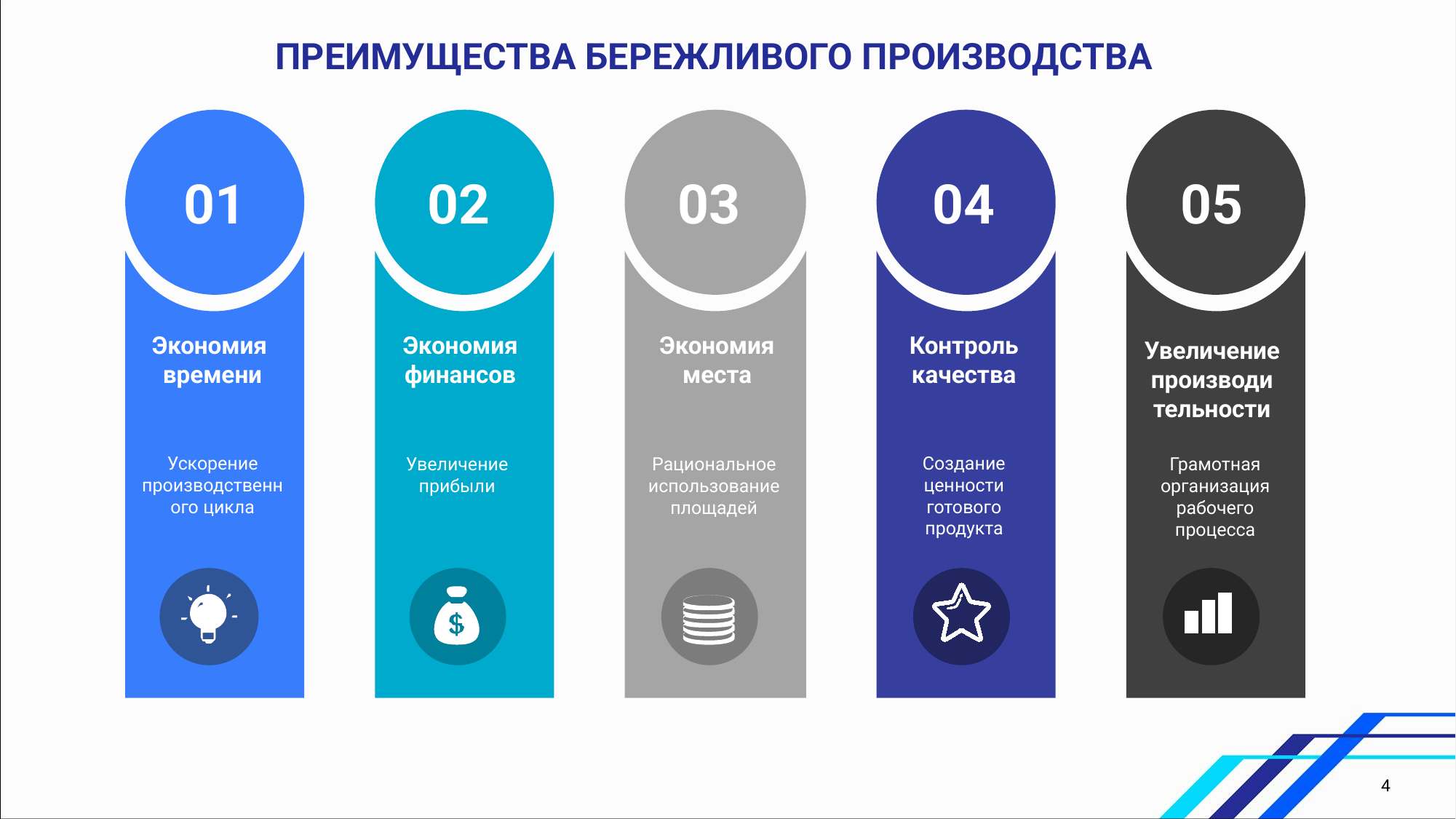

ПРЕИМУЩЕСТВА БЕРЕЖЛИВОГО ПРОИЗВОДСТВА

03
04
05
01
02

Экономия места
Экономия
времени
Экономия финансов
Контроль качества
Увеличение производи
тельности
Ускорение производственного цикла
Создание ценности готового продукта
Увеличение прибыли
Рациональное использование площадей
Грамотная организация рабочего процесса

4